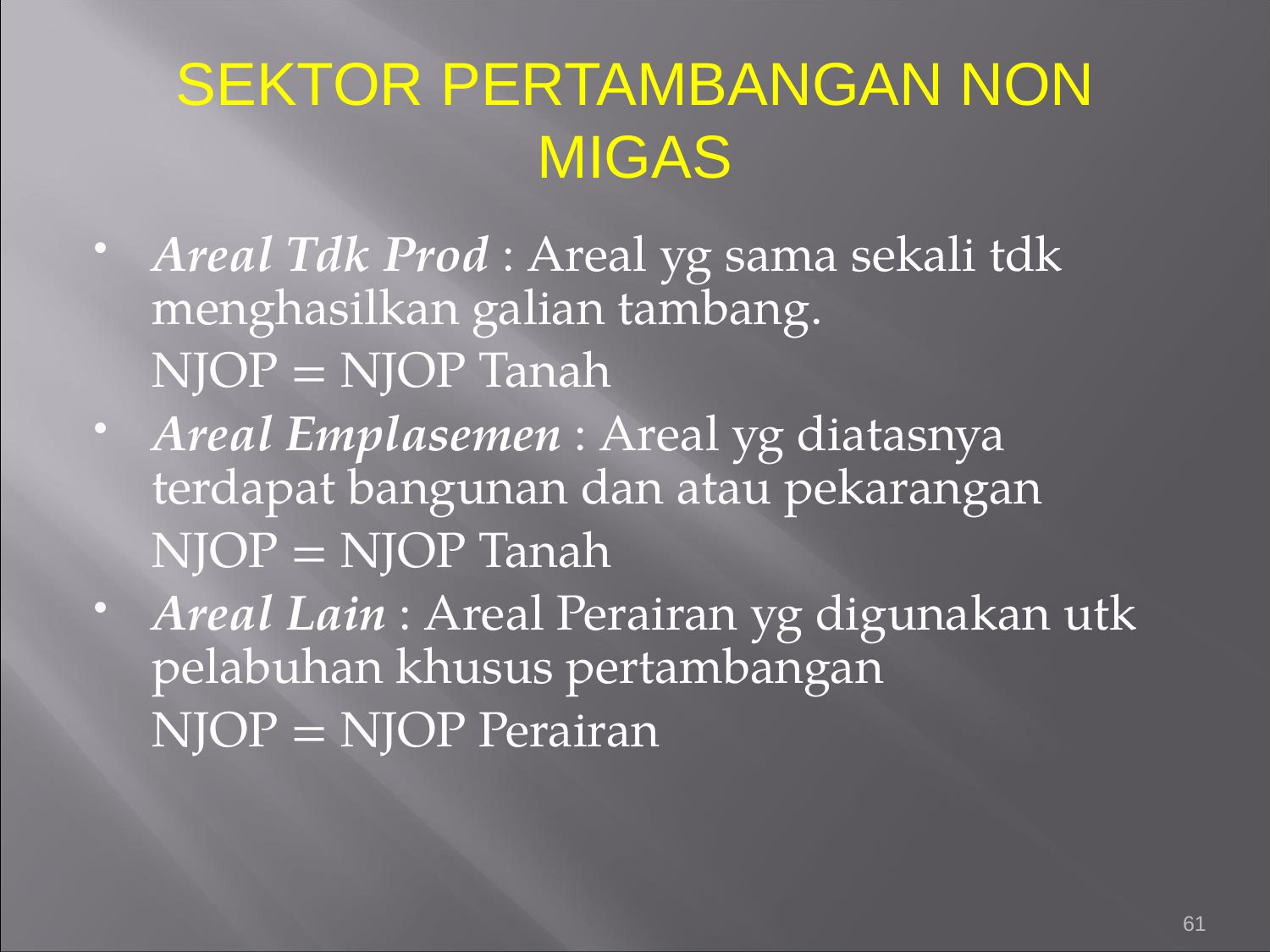

# SEKTOR PERTAMBANGAN NON MIGAS
Areal Tdk Prod : Areal yg sama sekali tdk menghasilkan galian tambang.
	NJOP = NJOP Tanah
Areal Emplasemen : Areal yg diatasnya terdapat bangunan dan atau pekarangan
	NJOP = NJOP Tanah
Areal Lain : Areal Perairan yg digunakan utk pelabuhan khusus pertambangan
	NJOP = NJOP Perairan
61